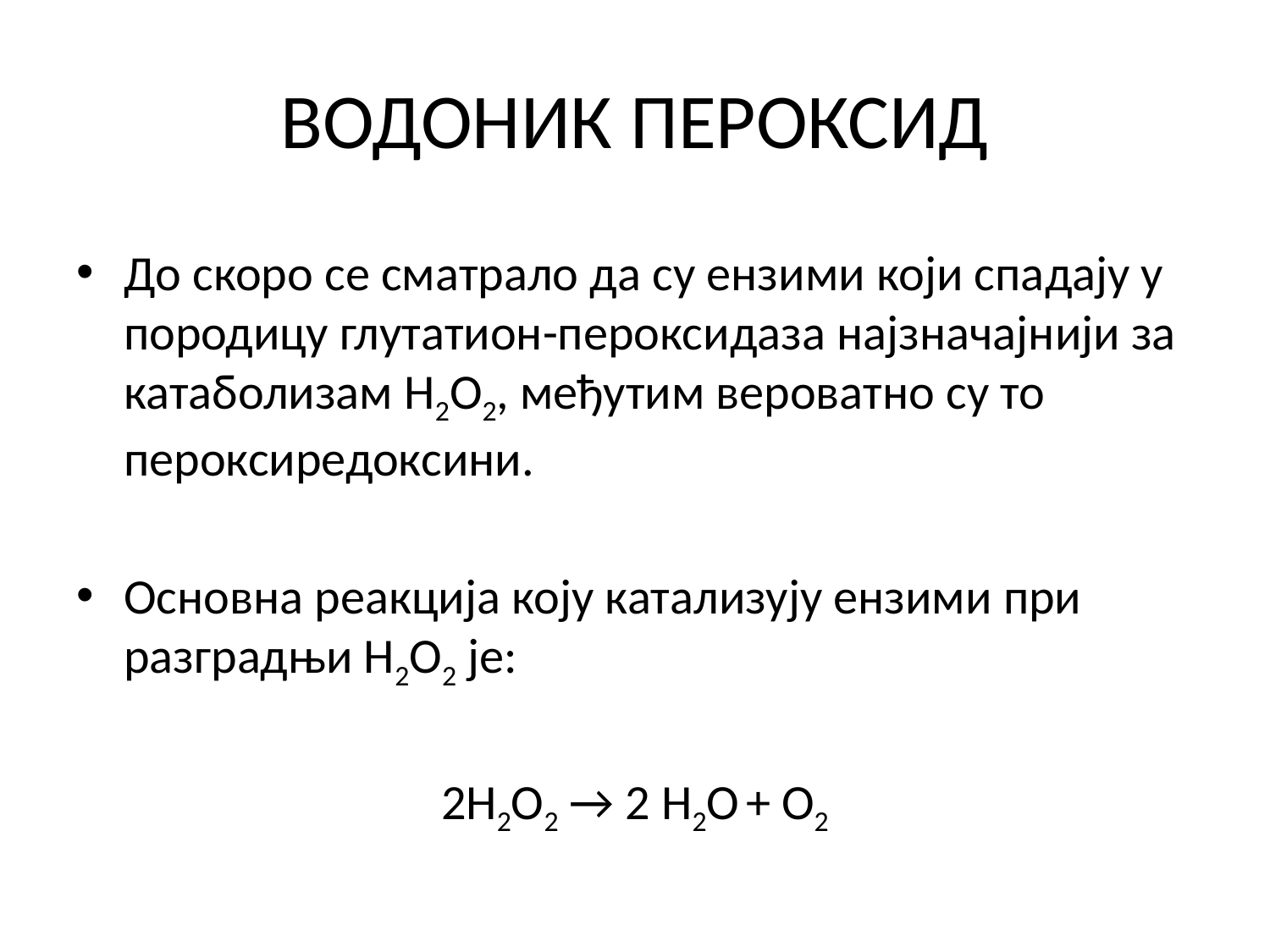

# ВОДОНИК ПЕРОКСИД

До скоро се сматрало да су ензими који спадају у породицу глутатион-пероксидаза најзначајнији за катаболизам H2O2, међутим вероватно су то пероксиредоксини.

Основна реакција коју катализују ензими при разградњи H2O2 је:

2H2O2 → 2 H2O + O2